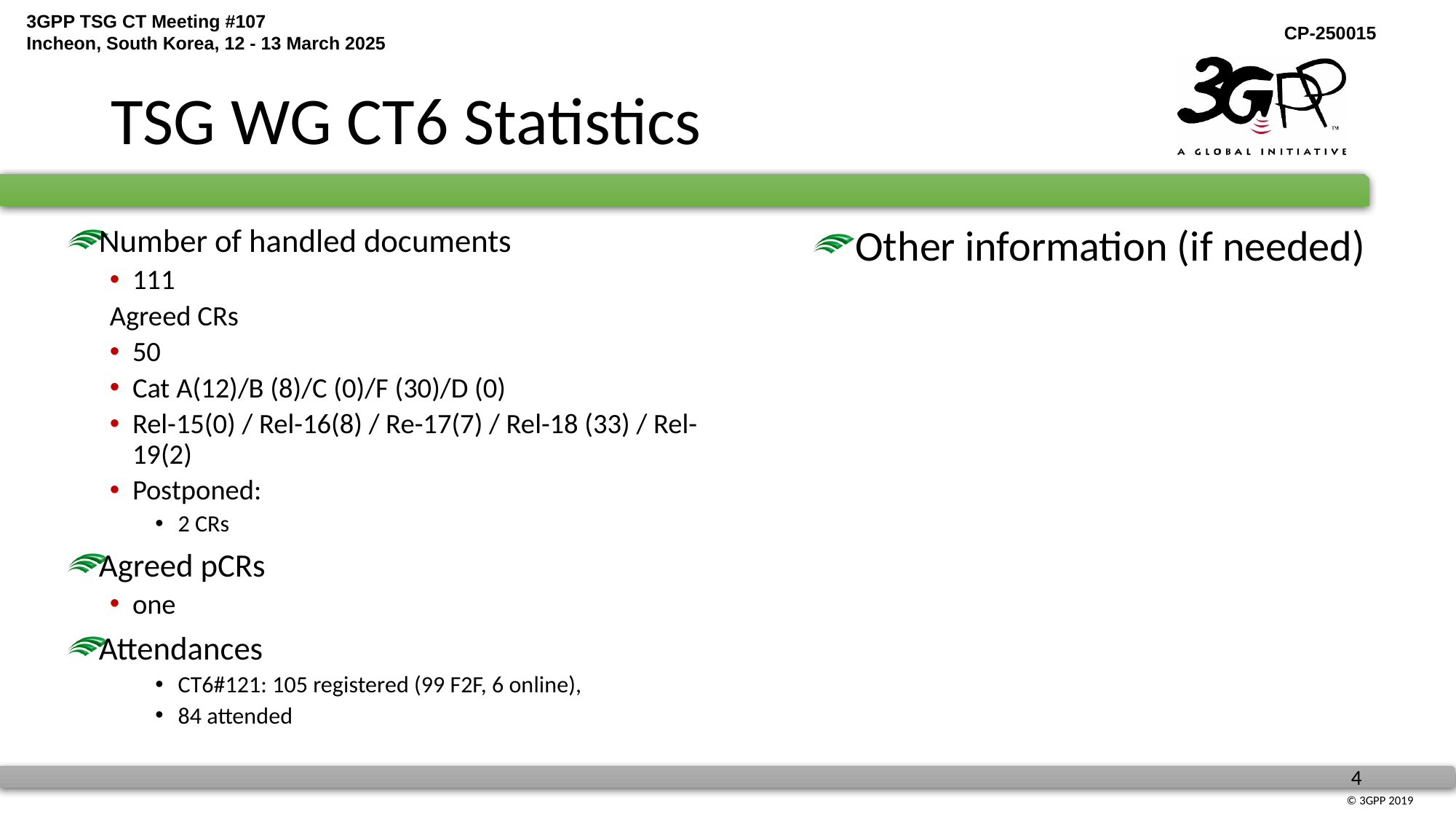

# TSG WG CT6 Statistics
Other information (if needed)
Number of handled documents
111
Agreed CRs
50
Cat A(12)/B (8)/C (0)/F (30)/D (0)
Rel-15(0) / Rel-16(8) / Re-17(7) / Rel-18 (33) / Rel-19(2)
Postponed:
2 CRs
Agreed pCRs
one
Attendances
CT6#121: 105 registered (99 F2F, 6 online),
84 attended